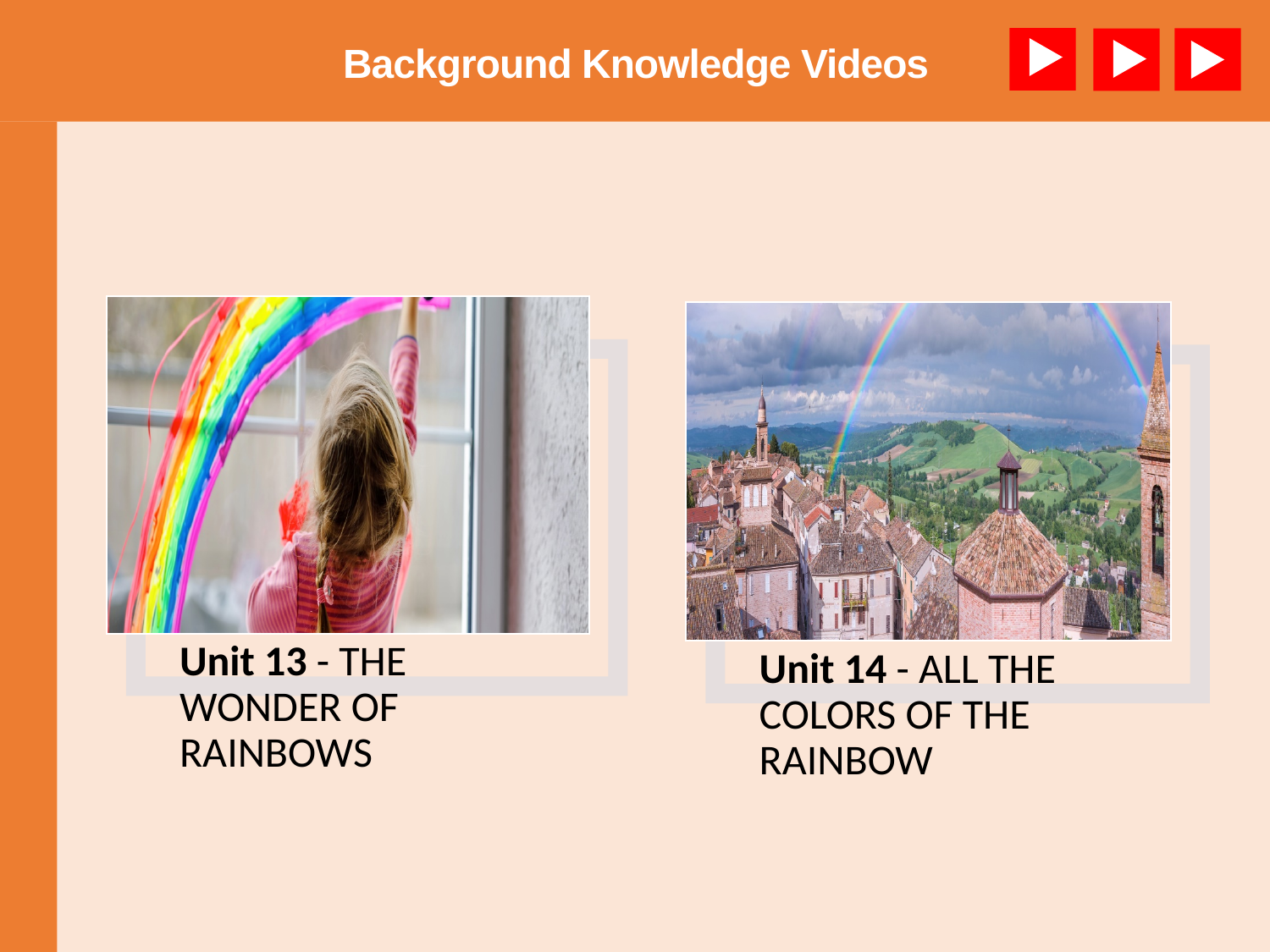

Background Knowledge Videos

Unit 13 - THE WONDER OF RAINBOWS

Unit 14 - ALL THE COLORS OF THE RAINBOW